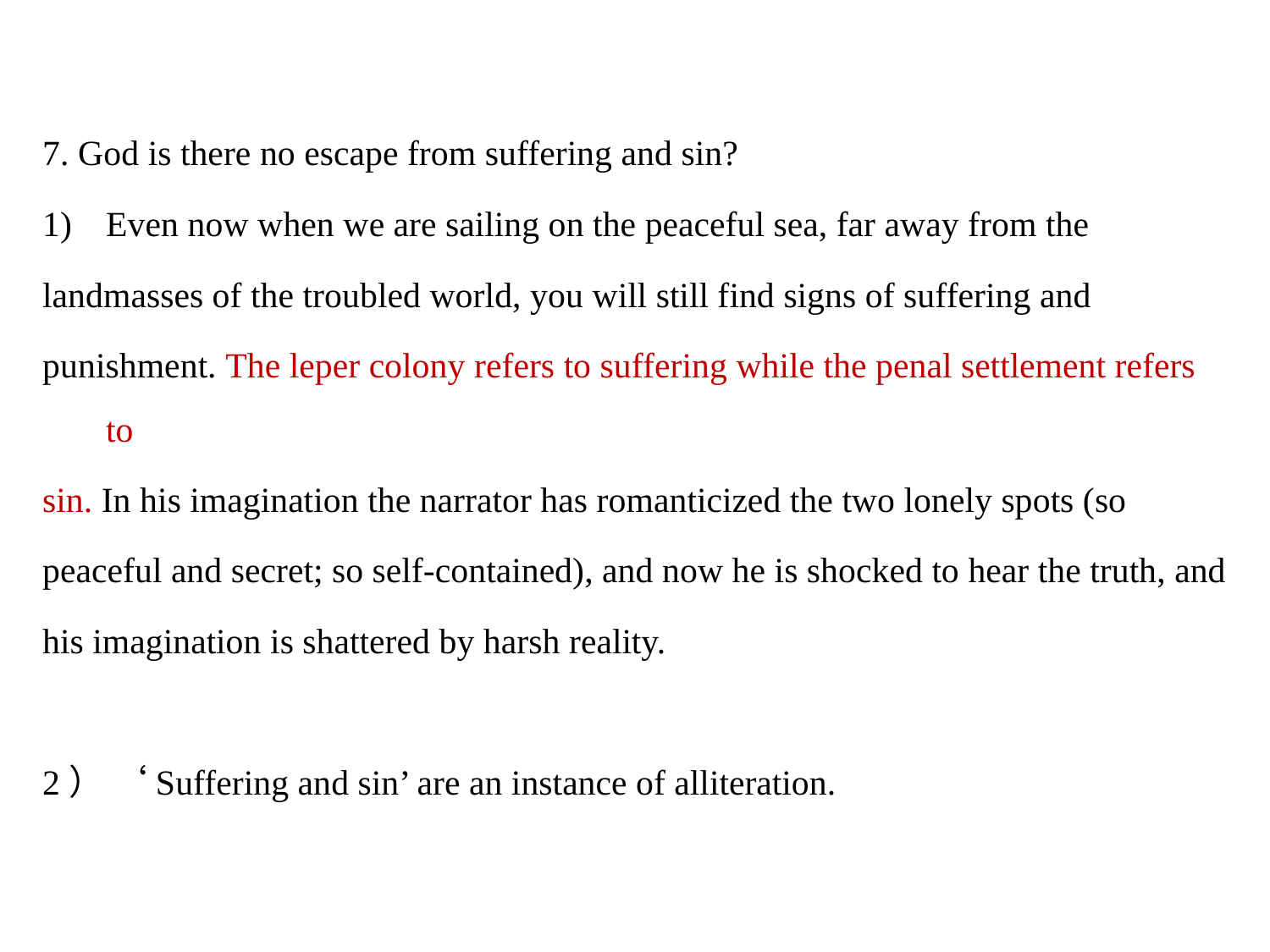

7. God is there no escape from suffering and sin?
Even now when we are sailing on the peaceful sea, far away from the
landmasses of the troubled world, you will still find signs of suffering and
punishment. The leper colony refers to suffering while the penal settlement refers to
sin. In his imagination the narrator has romanticized the two lonely spots (so
peaceful and secret; so self-contained), and now he is shocked to hear the truth, and
his imagination is shattered by harsh reality.

2） ‘Suffering and sin’ are an instance of alliteration.